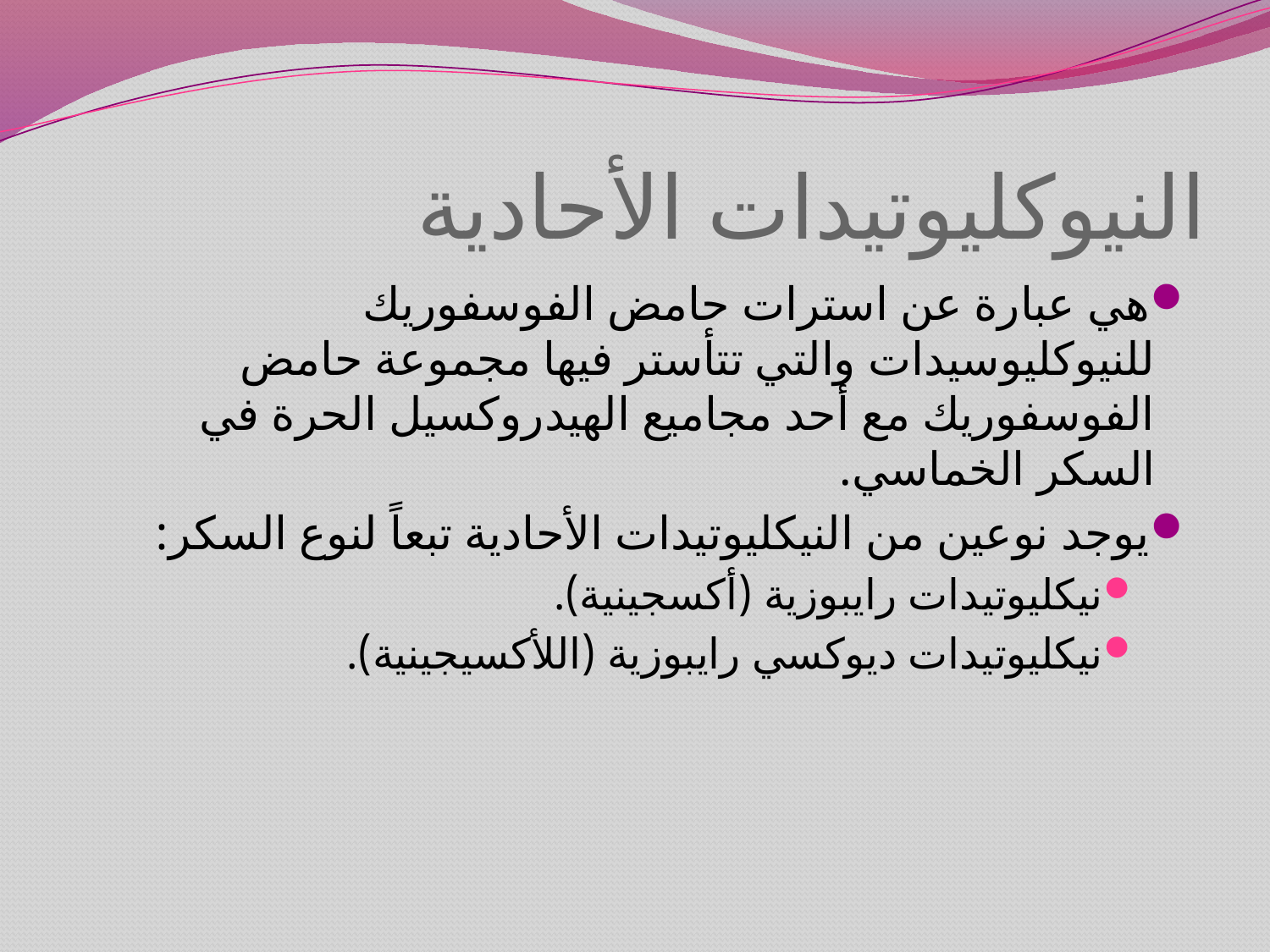

# النيوكليوتيدات الأحادية
هي عبارة عن استرات حامض الفوسفوريك للنيوكليوسيدات والتي تتأستر فيها مجموعة حامض الفوسفوريك مع أحد مجاميع الهيدروكسيل الحرة في السكر الخماسي.
يوجد نوعين من النيكليوتيدات الأحادية تبعاً لنوع السكر:
نيكليوتيدات رايبوزية (أكسجينية).
نيكليوتيدات ديوكسي رايبوزية (اللأكسيجينية).